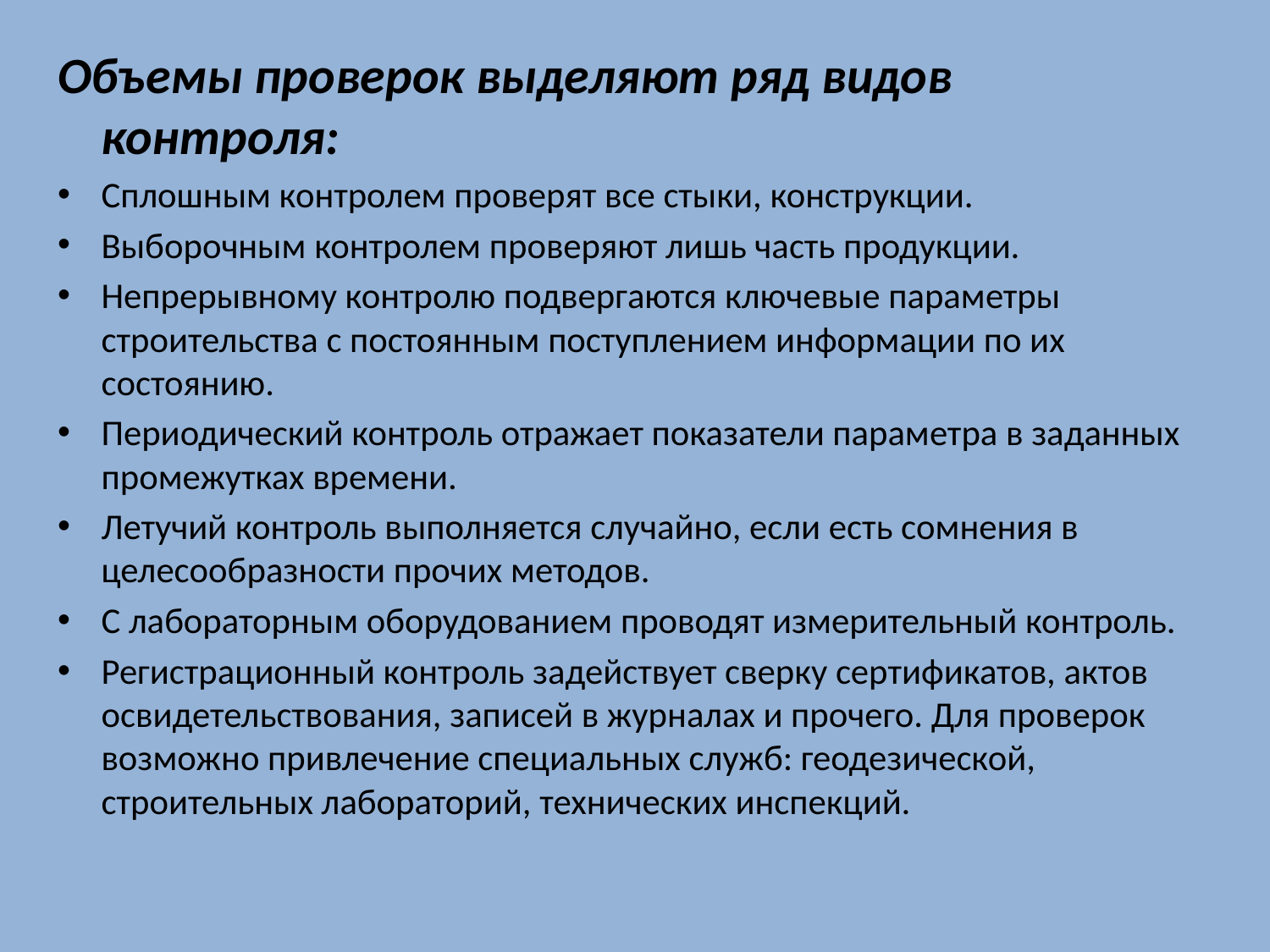

Объемы проверок выделяют ряд видов контроля:
Сплошным контролем проверят все стыки, конструкции.
Выборочным контролем проверяют лишь часть продукции.
Непрерывному контролю подвергаются ключевые параметры строительства с постоянным поступлением информации по их состоянию.
Периодический контроль отражает показатели параметра в заданных промежутках времени.
Летучий контроль выполняется случайно, если есть сомнения в целесообразности прочих методов.
С лабораторным оборудованием проводят измерительный контроль.
Регистрационный контроль задействует сверку сертификатов, актов освидетельствования, записей в журналах и прочего. Для проверок возможно привлечение специальных служб: геодезической, строительных лабораторий, технических инспекций.